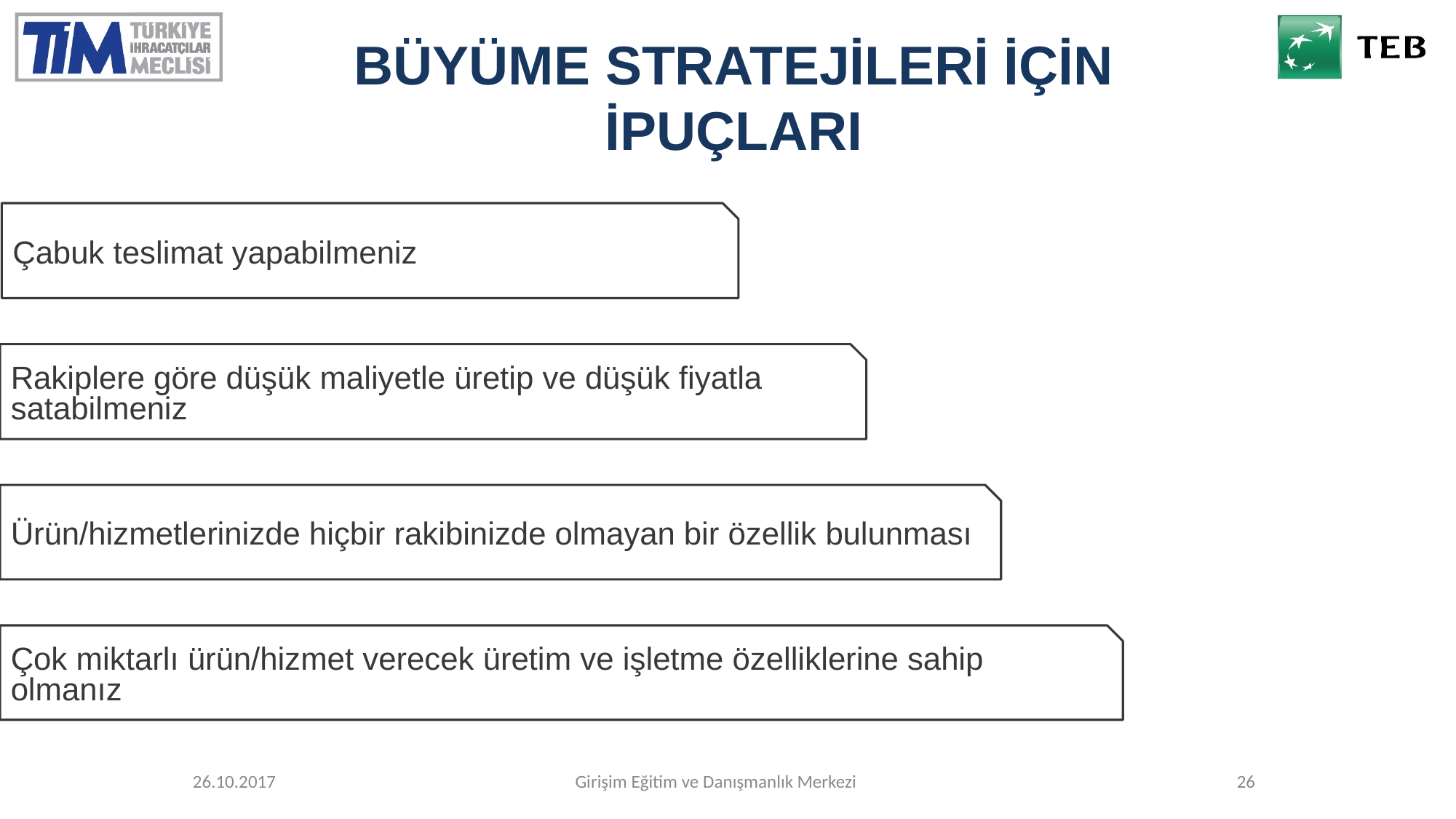

# BÜYÜME STRATEJİLERİ İÇİN İPUÇLARI
Çabuk teslimat yapabilmeniz
Rakiplere göre düşük maliyetle üretip ve düşük fiyatla satabilmeniz
Ürün/hizmetlerinizde hiçbir rakibinizde olmayan bir özellik bulunması
Çok miktarlı ürün/hizmet verecek üretim ve işletme özelliklerine sahip olmanız
26.10.2017
Girişim Eğitim ve Danışmanlık Merkezi
26